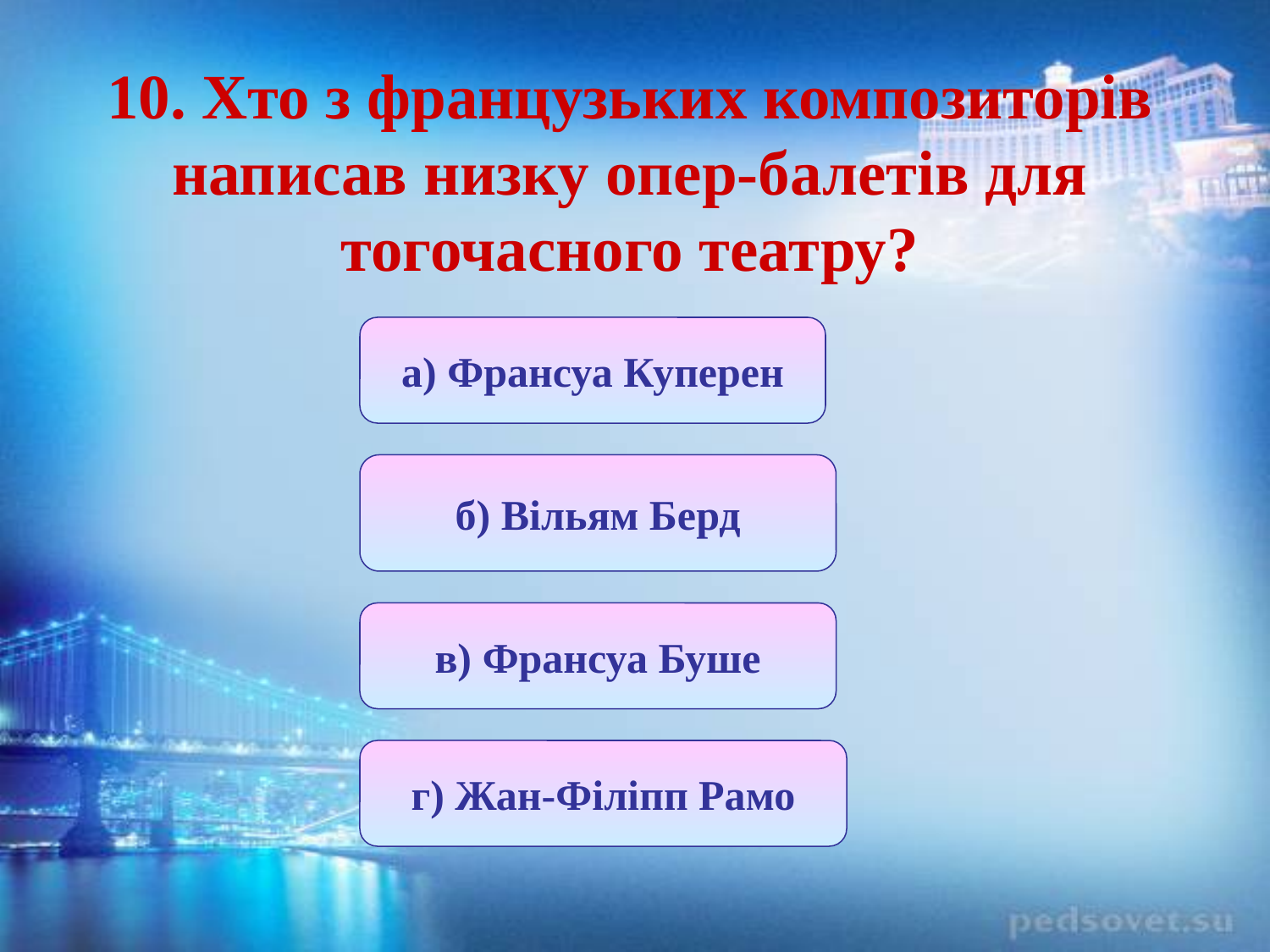

10. Хто з французьких композиторів написав низку опер-балетів для тогочасного театру?
а) Франсуа Куперен
б) Вільям Берд
в) Франсуа Буше
г) Жан-Філіпп Рамо